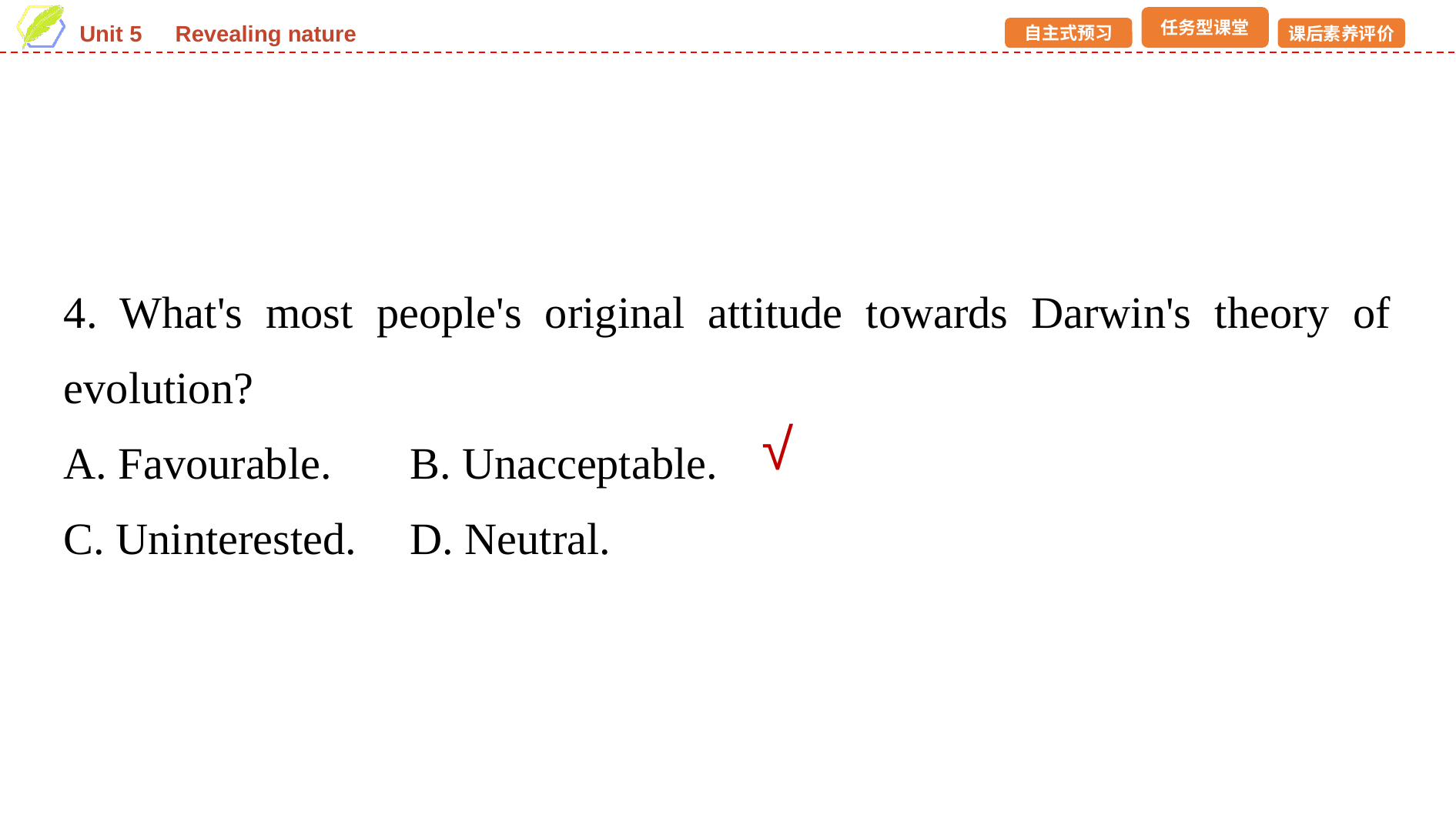

4. What's most people's original attitude towards Darwin's theory of evolution?
A. Favourable. 	B. Unacceptable.
C. Uninterested. 	D. Neutral.
√